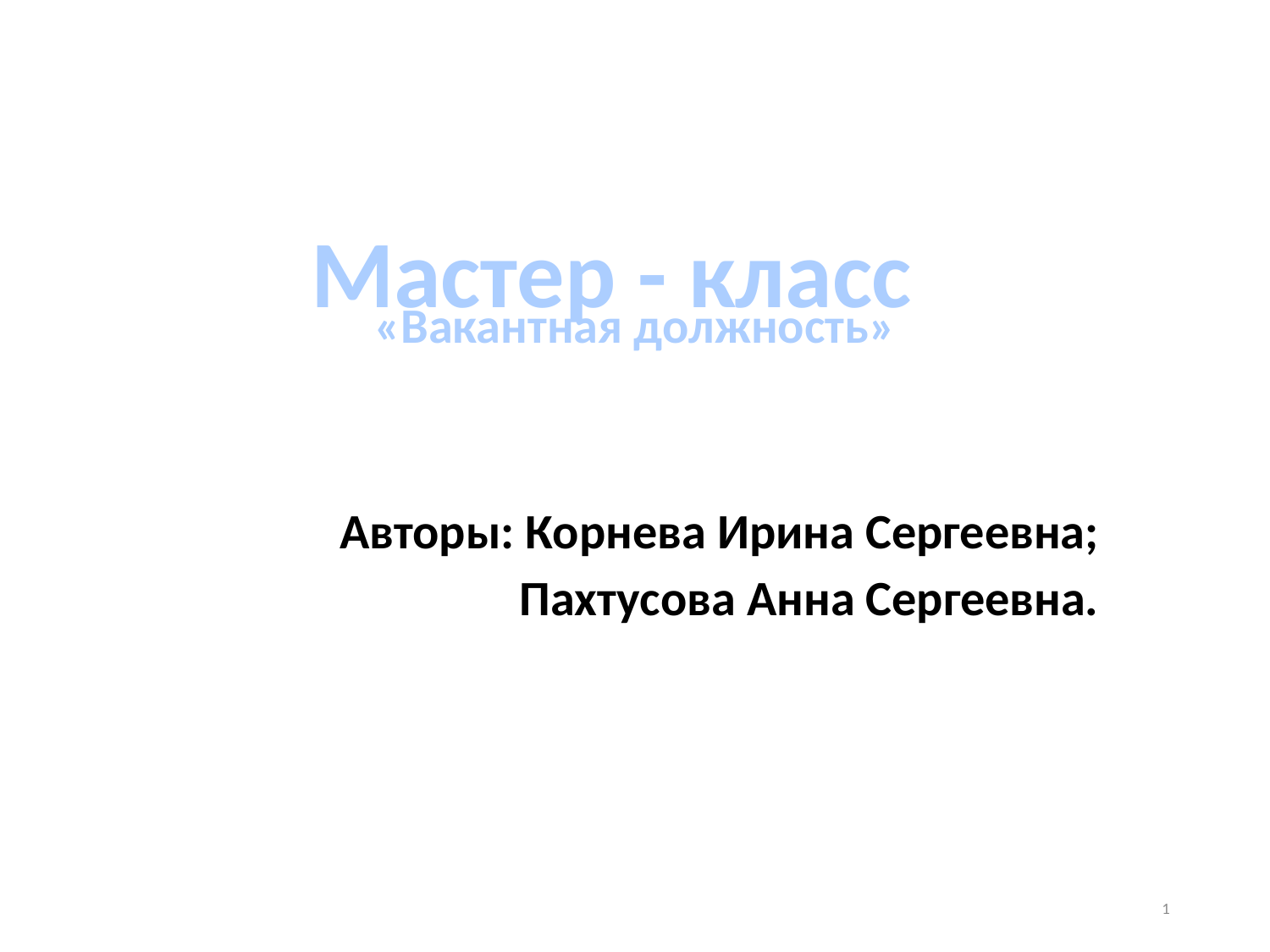

# «Вакантная должность»
Мастер - класс
Авторы: Корнева Ирина Сергеевна;
Пахтусова Анна Сергеевна.
1